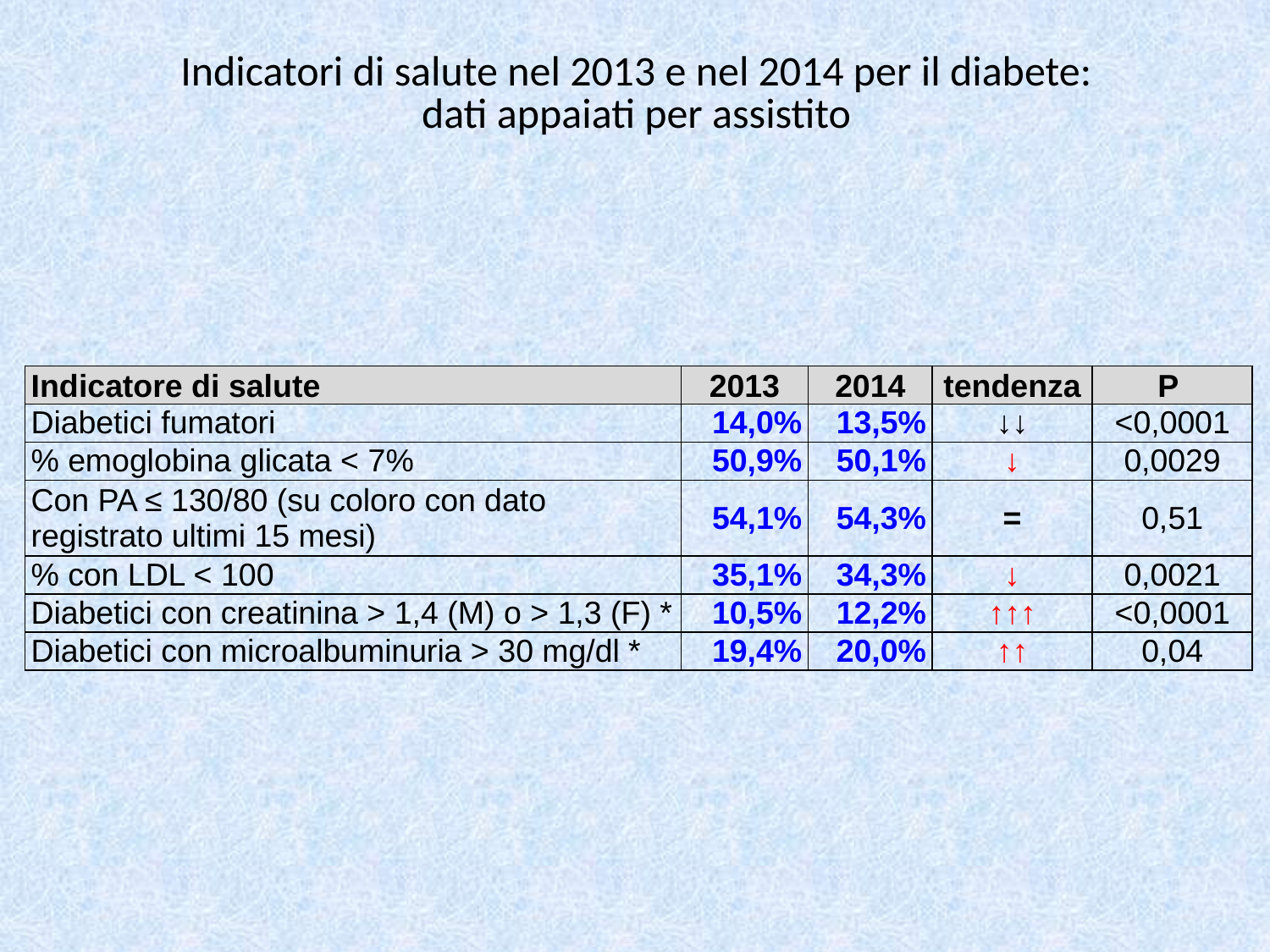

# Indicatori di salute nel 2013 e nel 2014 per il diabete: dati appaiati per assistito
| Indicatore di salute | 2013 | 2014 | tendenza | P |
| --- | --- | --- | --- | --- |
| Diabetici fumatori | 14,0% | 13,5% | ↓↓ | <0,0001 |
| % emoglobina glicata < 7% | 50,9% | 50,1% | ↓ | 0,0029 |
| Con PA ≤ 130/80 (su coloro con dato registrato ultimi 15 mesi) | 54,1% | 54,3% | = | 0,51 |
| % con LDL < 100 | 35,1% | 34,3% | ↓ | 0,0021 |
| Diabetici con creatinina > 1,4 (M) o > 1,3 (F) \* | 10,5% | 12,2% | ↑↑↑ | <0,0001 |
| Diabetici con microalbuminuria > 30 mg/dl \* | 19,4% | 20,0% | ↑↑ | 0,04 |